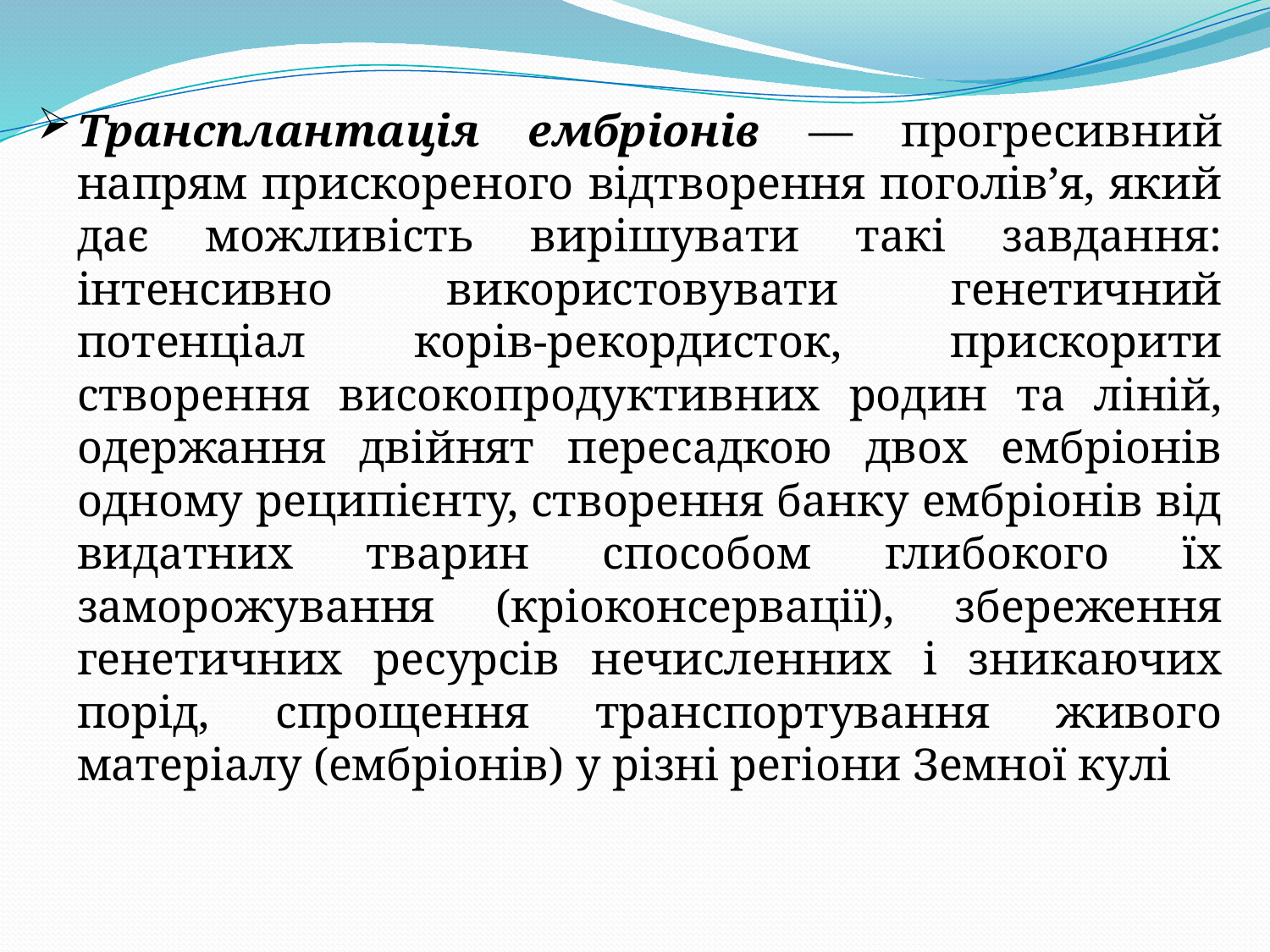

Трансплантація ембріонів — прогресивний напрям прискореного відтворення поголів’я, який дає можливість вирішувати такі завдання: інтенсивно використовувати генетичний потенціал корів-рекордисток, прискорити створення високопродуктивних родин та ліній, одержання двійнят пересадкою двох ембріонів одному реципієнту, створення банку ембріонів від видатних тварин способом глибокого їх заморожування (кріоконсервації), збереження генетичних ресурсів нечисленних і зникаючих порід, спрощення транспортування живого матеріалу (ембріонів) у різні регіони Земної кулі